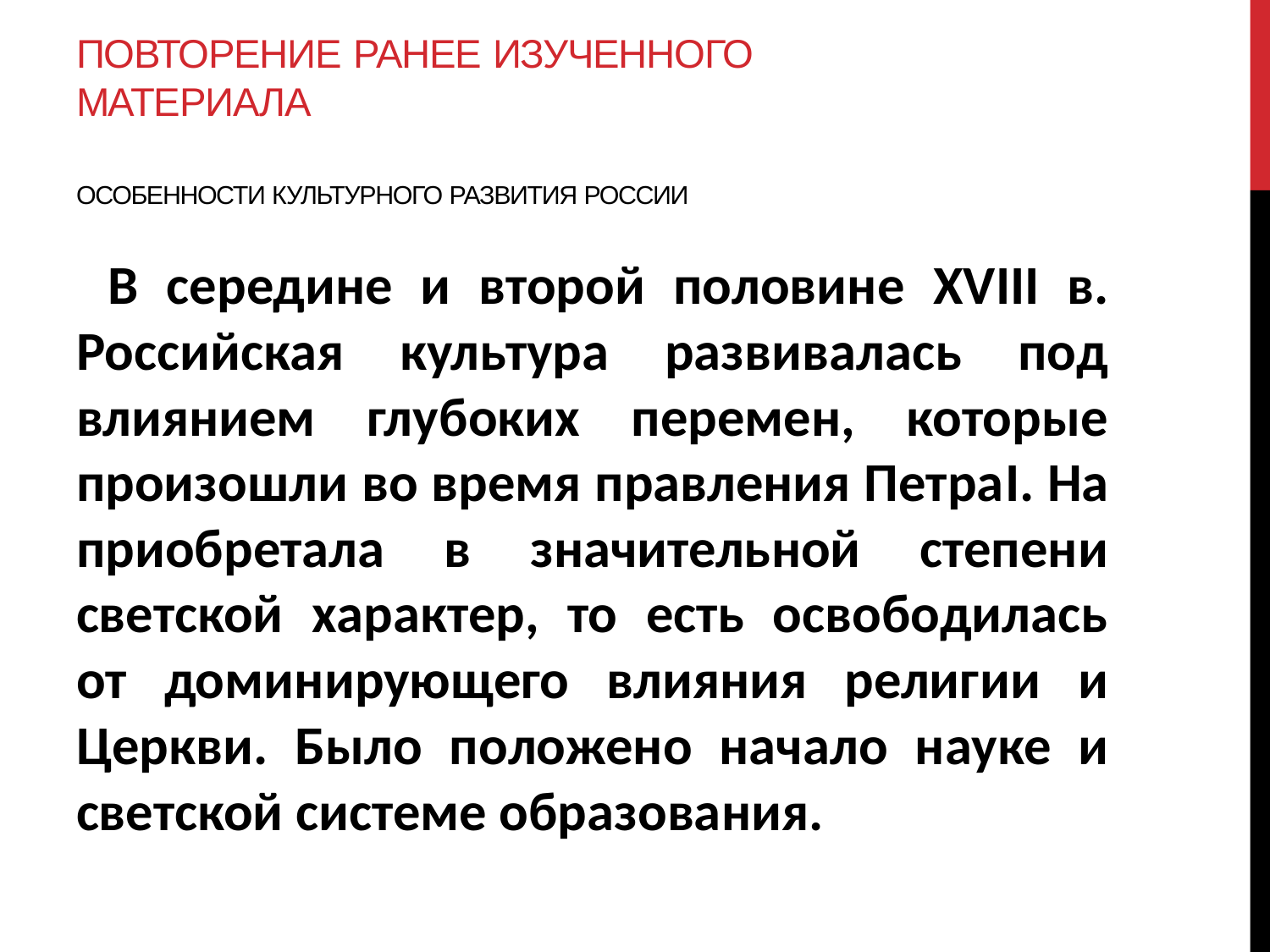

# Повторение ранее изученного материала Особенности культурного развития России
В середине и второй половине XVIII в. Российская культура развивалась под влиянием глубоких перемен, которые произошли во время правления ПетраI. На приобретала в значительной степени светской характер, то есть освободилась от доминирующего влияния религии и Церкви. Было положено начало науке и светской системе образования.